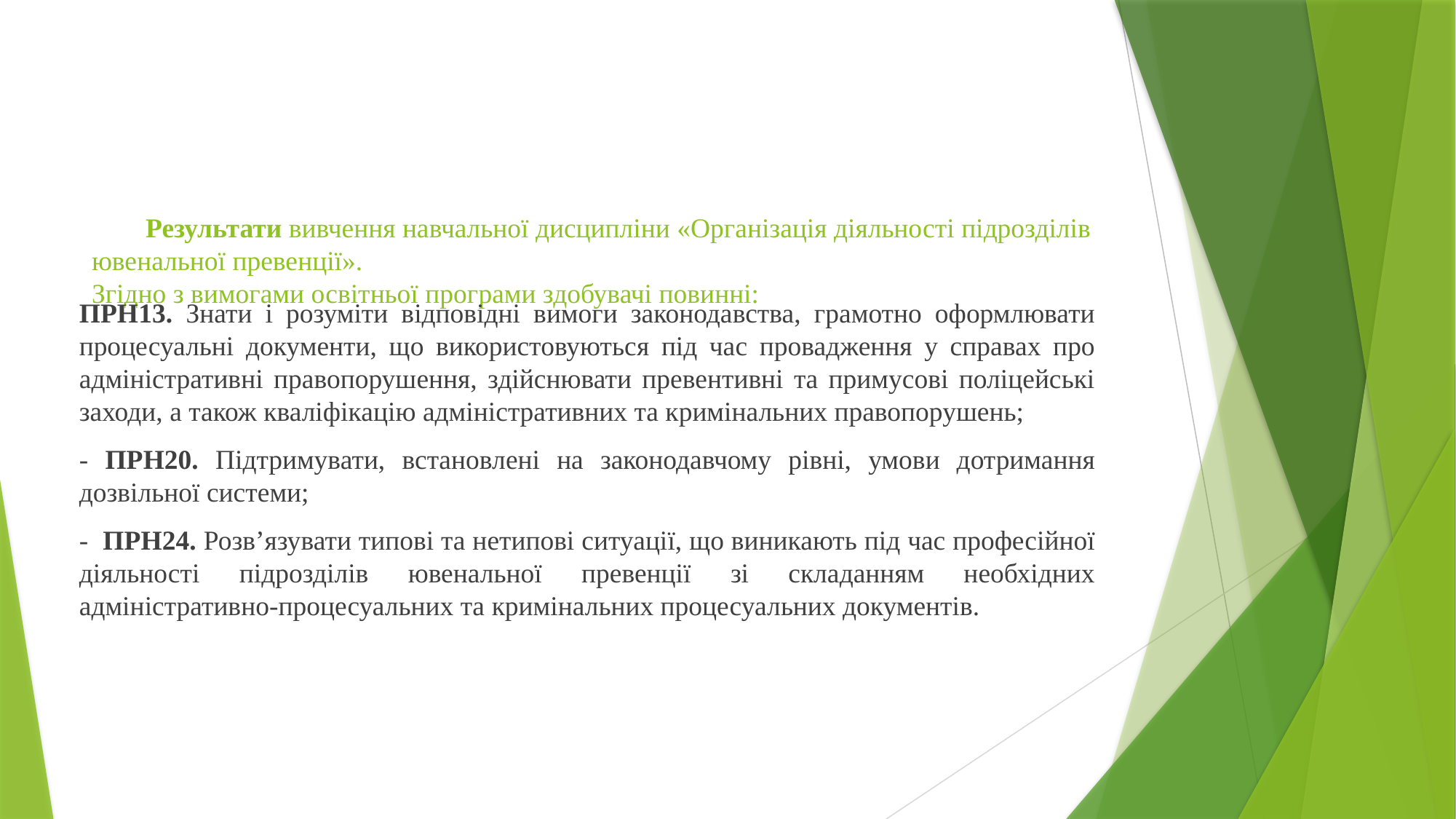

# Результати вивчення навчальної дисципліни «Організація діяльності підрозділів ювенальної превенції». Згідно з вимогами освітньої програми здобувачі повинні:
ПРН13. Знати і розуміти відповідні вимоги законодавства, грамотно оформлювати процесуальні документи, що використовуються під час провадження у справах про адміністративні правопорушення, здійснювати превентивні та примусові поліцейські заходи, а також кваліфікацію адміністративних та кримінальних правопорушень;
- ПРН20. Підтримувати, встановлені на законодавчому рівні, умови дотримання дозвільної системи;
-  ПРН24. Розв’язувати типові та нетипові ситуації, що виникають під час професійної діяльності підрозділів ювенальної превенції зі складанням необхідних адміністративно-процесуальних та кримінальних процесуальних документів.